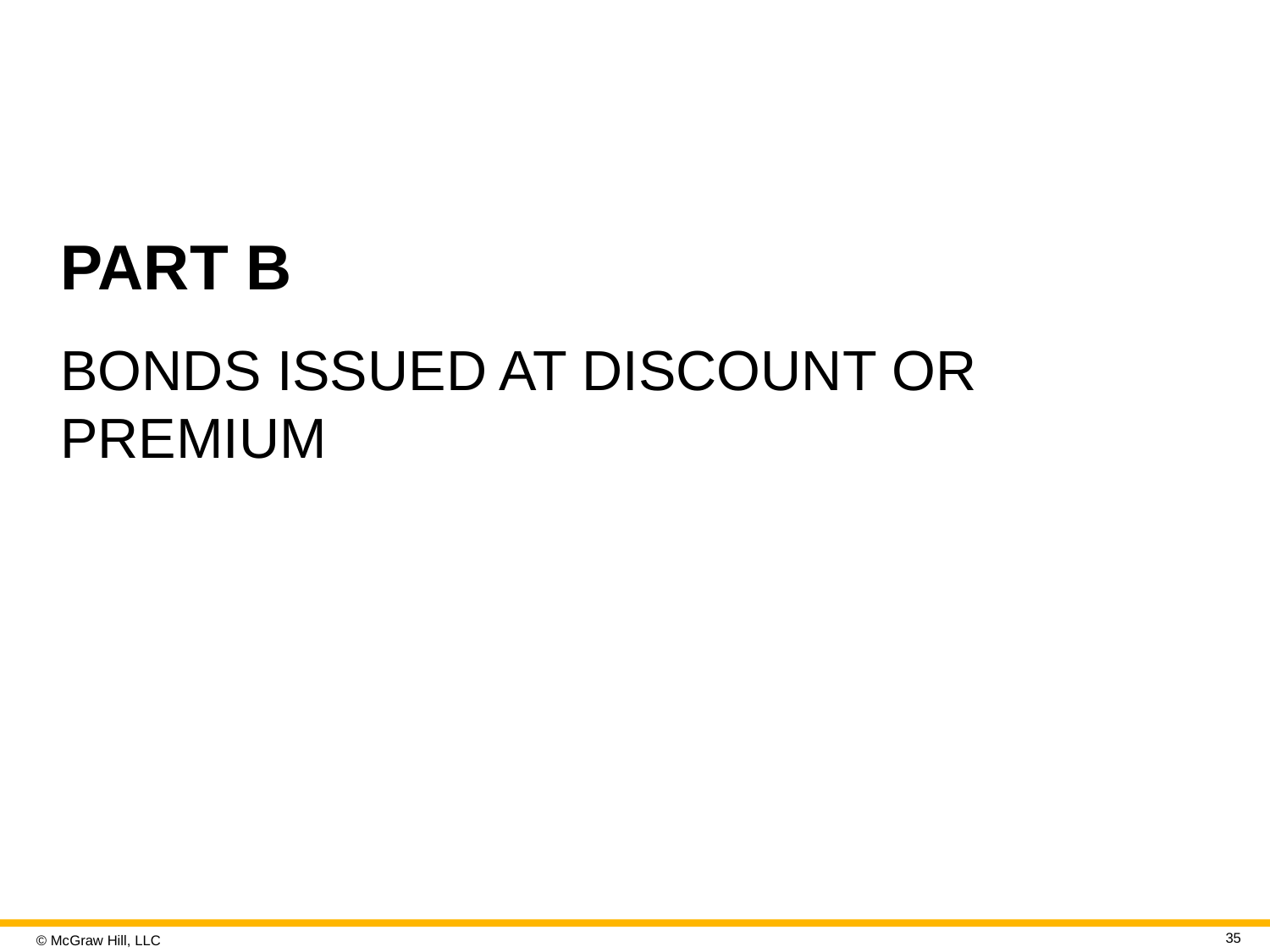

# PART B
BONDS ISSUED AT DISCOUNT OR PREMIUM
35